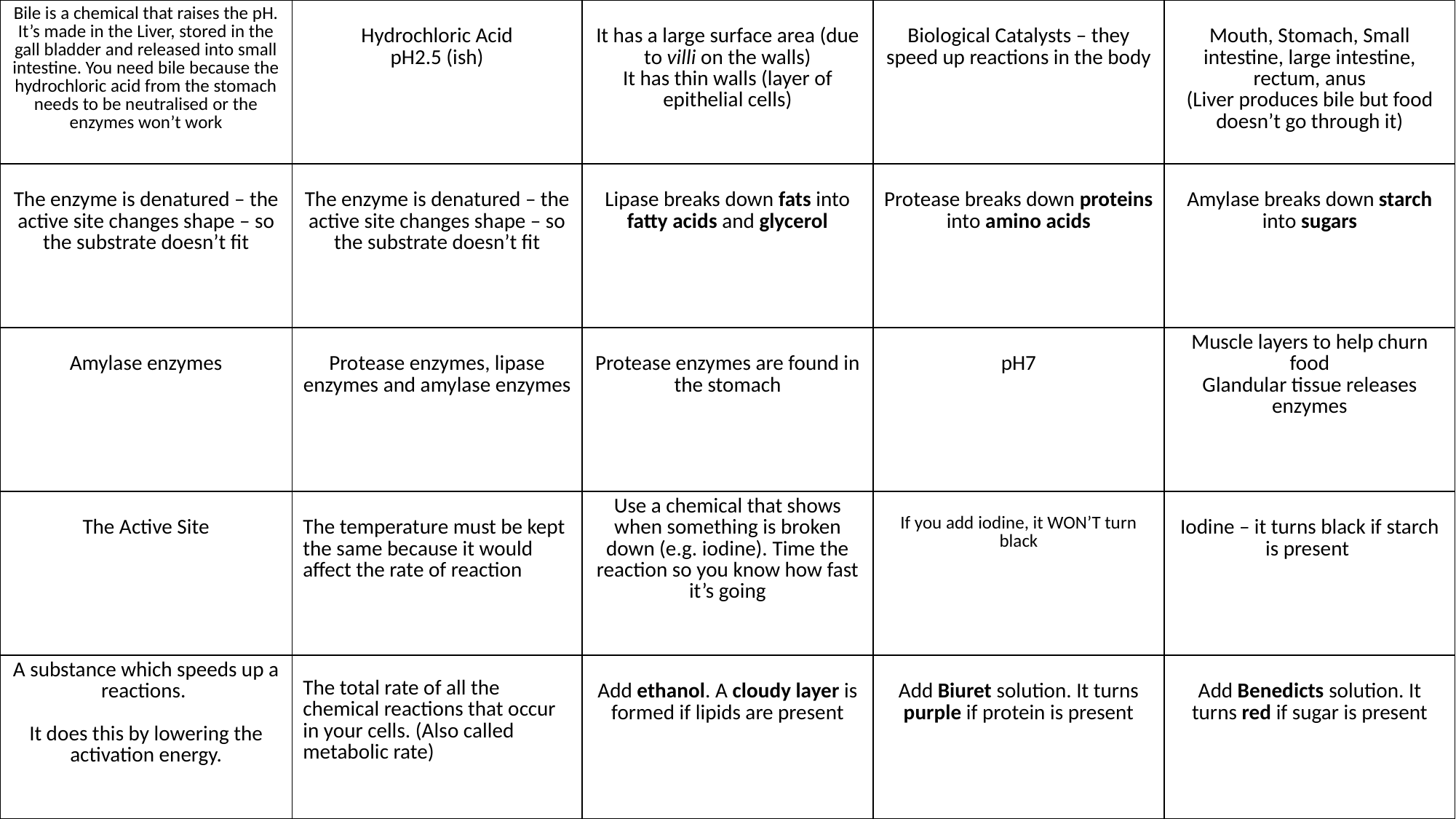

| Bile is a chemical that raises the pH. It’s made in the Liver, stored in the gall bladder and released into small intestine. You need bile because the hydrochloric acid from the stomach needs to be neutralised or the enzymes won’t work | Hydrochloric Acid pH2.5 (ish) | It has a large surface area (due to villi on the walls) It has thin walls (layer of epithelial cells) | Biological Catalysts – they speed up reactions in the body | Mouth, Stomach, Small intestine, large intestine, rectum, anus (Liver produces bile but food doesn’t go through it) |
| --- | --- | --- | --- | --- |
| The enzyme is denatured – the active site changes shape – so the substrate doesn’t fit | The enzyme is denatured – the active site changes shape – so the substrate doesn’t fit | Lipase breaks down fats into fatty acids and glycerol | Protease breaks down proteins into amino acids | Amylase breaks down starch into sugars |
| Amylase enzymes | Protease enzymes, lipase enzymes and amylase enzymes | Protease enzymes are found in the stomach | pH7 | Muscle layers to help churn food Glandular tissue releases enzymes |
| The Active Site | The temperature must be kept the same because it would affect the rate of reaction | Use a chemical that shows when something is broken down (e.g. iodine). Time the reaction so you know how fast it’s going | If you add iodine, it WON’T turn black | Iodine – it turns black if starch is present |
| A substance which speeds up a reactions. It does this by lowering the activation energy. | The total rate of all the chemical reactions that occur in your cells. (Also called metabolic rate) | Add ethanol. A cloudy layer is formed if lipids are present | Add Biuret solution. It turns purple if protein is present | Add Benedicts solution. It turns red if sugar is present |